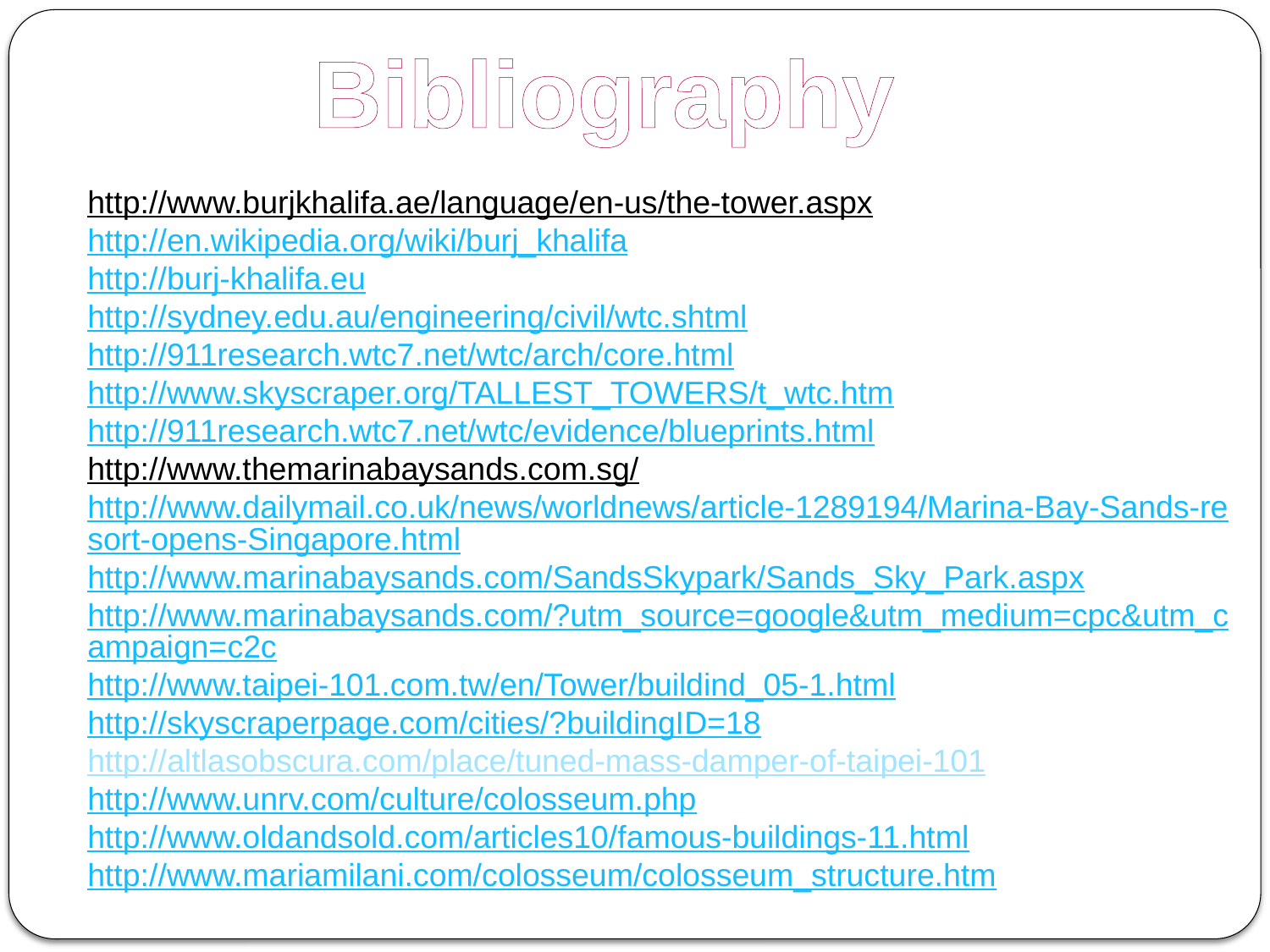

Bibliography
http://www.burjkhalifa.ae/language/en-us/the-tower.aspx
http://en.wikipedia.org/wiki/burj_khalifa
http://burj-khalifa.eu
http://sydney.edu.au/engineering/civil/wtc.shtml
http://911research.wtc7.net/wtc/arch/core.html
http://www.skyscraper.org/TALLEST_TOWERS/t_wtc.htm
http://911research.wtc7.net/wtc/evidence/blueprints.html
http://www.themarinabaysands.com.sg/
http://www.dailymail.co.uk/news/worldnews/article-1289194/Marina-Bay-Sands-resort-opens-Singapore.html
http://www.marinabaysands.com/SandsSkypark/Sands_Sky_Park.aspx
http://www.marinabaysands.com/?utm_source=google&utm_medium=cpc&utm_campaign=c2c
http://www.taipei-101.com.tw/en/Tower/buildind_05-1.html
http://skyscraperpage.com/cities/?buildingID=18
http://altlasobscura.com/place/tuned-mass-damper-of-taipei-101
http://www.unrv.com/culture/colosseum.php
http://www.oldandsold.com/articles10/famous-buildings-11.html
http://www.mariamilani.com/colosseum/colosseum_structure.htm